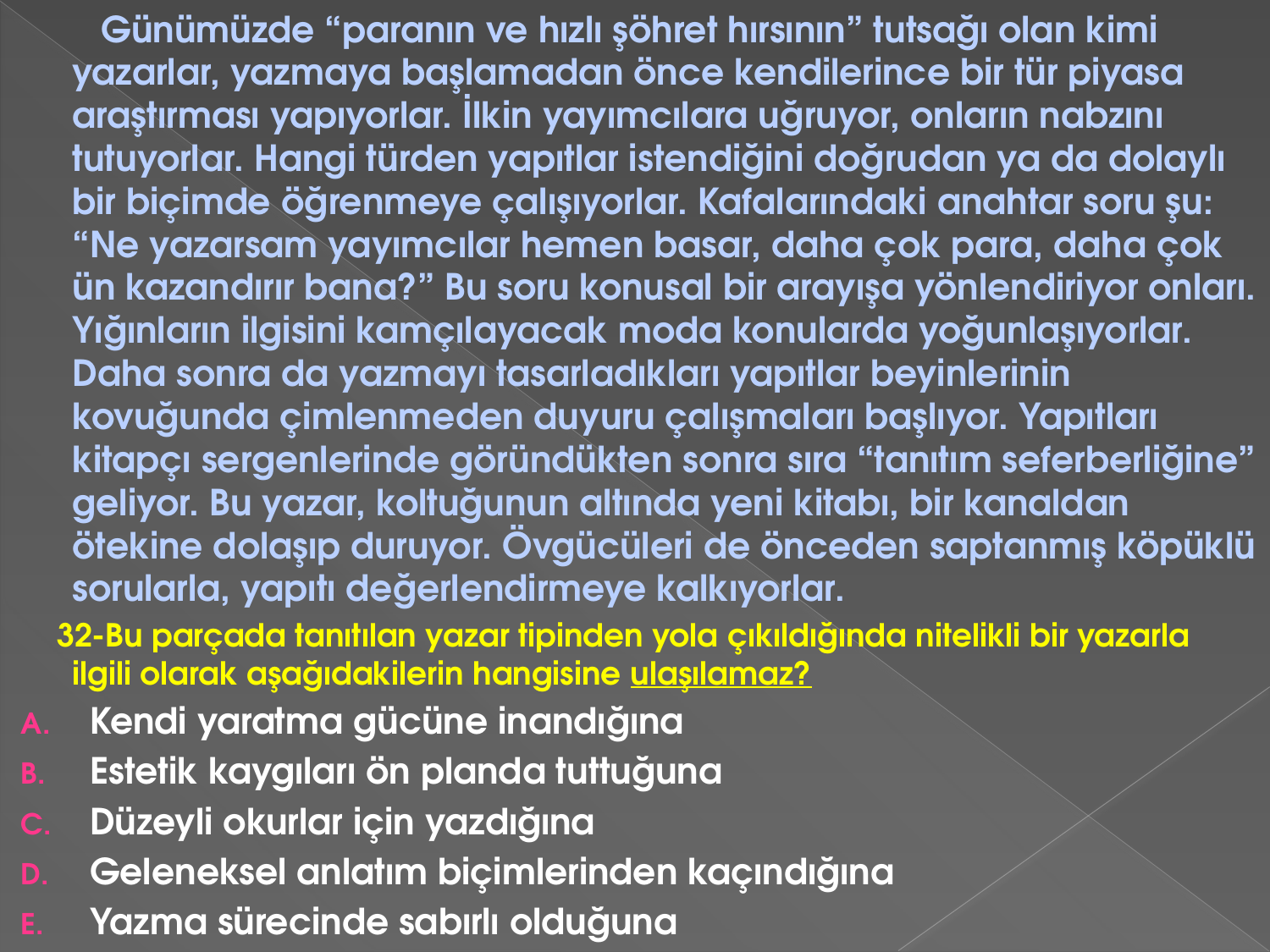

Günümüzde “paranın ve hızlı şöhret hırsının” tutsağı olan kimi yazarlar, yazmaya başlamadan önce kendilerince bir tür piyasa araştırması yapıyorlar. İlkin yayımcılara uğruyor, onların nabzını tutuyorlar. Hangi türden yapıtlar istendiğini doğrudan ya da dolaylı bir biçimde öğrenmeye çalışıyorlar. Kafalarındaki anahtar soru şu: “Ne yazarsam yayımcılar hemen basar, daha çok para, daha çok ün kazandırır bana?” Bu soru konusal bir arayışa yönlendiriyor onları. Yığınların ilgisini kamçılayacak moda konularda yoğunlaşıyorlar. Daha sonra da yazmayı tasarladıkları yapıtlar beyinlerinin kovuğunda çimlenmeden duyuru çalışmaları başlıyor. Yapıtları kitapçı sergenlerinde göründükten sonra sıra “tanıtım seferberliğine” geliyor. Bu yazar, koltuğunun altında yeni kitabı, bir kanaldan ötekine dolaşıp duruyor. Övgücüleri de önceden saptanmış köpüklü sorularla, yapıtı değerlendirmeye kalkıyorlar.
    32-Bu parçada tanıtılan yazar tipinden yola çıkıldığında nitelikli bir yazarla ilgili olarak aşağıdakilerin hangisine ulaşılamaz?
Kendi yaratma gücüne inandığına
Estetik kaygıları ön planda tuttuğuna
Düzeyli okurlar için yazdığına
Geleneksel anlatım biçimlerinden kaçındığına
Yazma sürecinde sabırlı olduğuna